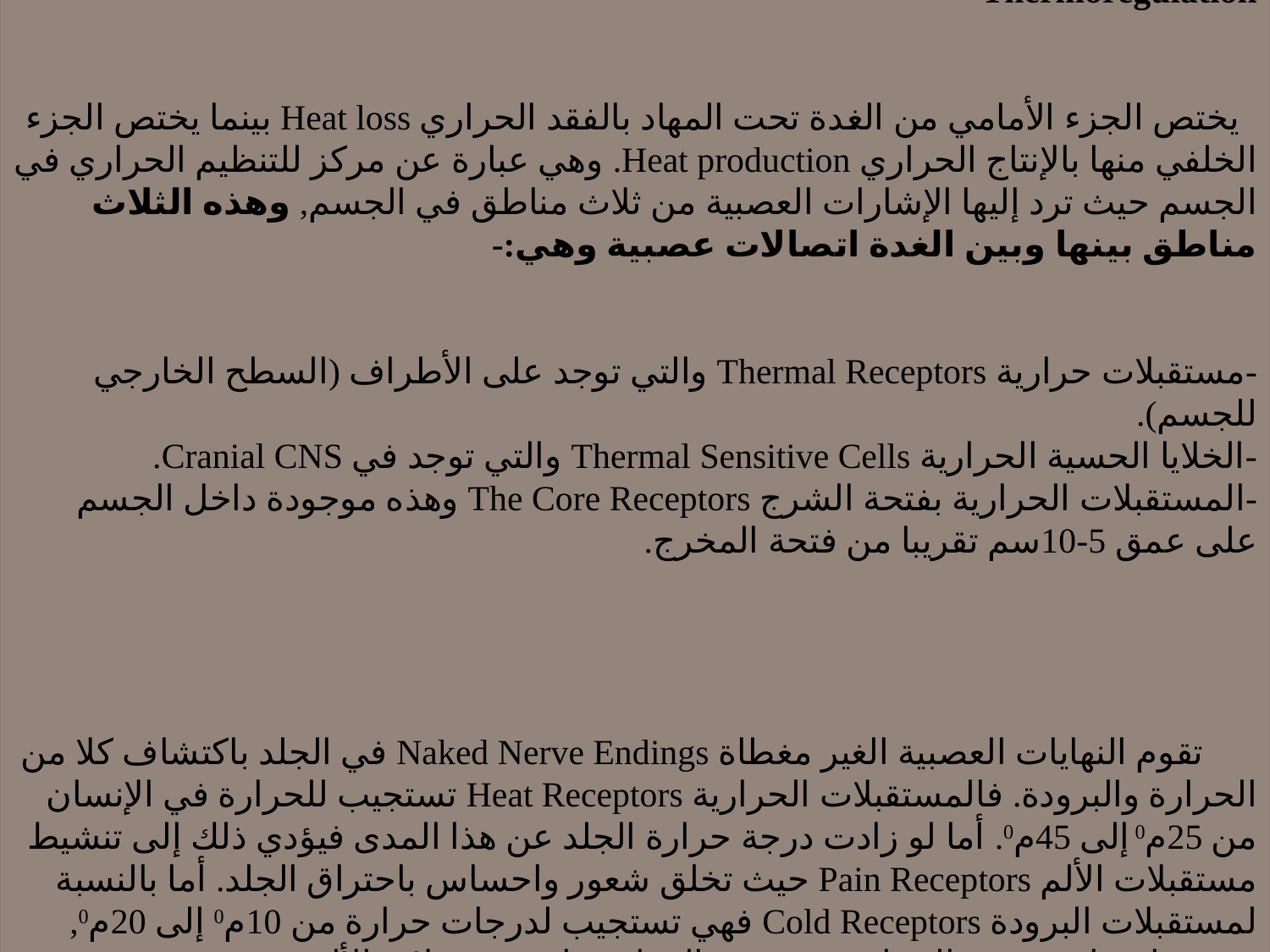

آلية التنظيم الحراري                                                  Mechanism of Thermoregulation

  يختص الجزء الأمامي من الغدة تحت المهاد بالفقد الحراري Heat loss بينما يختص الجزء الخلفي منها بالإنتاج الحراري Heat production. وهي عبارة عن مركز للتنظيم الحراري في الجسم حيث ترد إليها الإشارات العصبية من ثلاث مناطق في الجسم, وهذه الثلاث مناطق بينها وبين الغدة اتصالات عصبية وهي:-

-مستقبلات حرارية Thermal Receptors والتي توجد على الأطراف (السطح الخارجي للجسم).
-الخلايا الحسية الحرارية Thermal Sensitive Cells والتي توجد في Cranial CNS.
-المستقبلات الحرارية بفتحة الشرج The Core Receptors وهذه موجودة داخل الجسم على عمق 5-10سم تقريبا من فتحة المخرج.

      تقوم النهايات العصبية الغير مغطاة Naked Nerve Endings في الجلد باكتشاف كلا من الحرارة والبرودة. فالمستقبلات الحرارية Heat Receptors تستجيب للحرارة في الإنسان من 25م0 إلى 45م0. أما لو زادت درجة حرارة الجلد عن هذا المدى فيؤدي ذلك إلى تنشيط مستقبلات الألم Pain Receptors حيث تخلق شعور واحساس باحتراق الجلد. أما بالنسبة لمستقبلات البرودة Cold Receptors فهي تستجيب لدرجات حرارة من 10م0 إلى 20م0, ويؤدي انخفاض درجة الحرارة عن 10م0 إلى استجابة مستقبلات الألم.